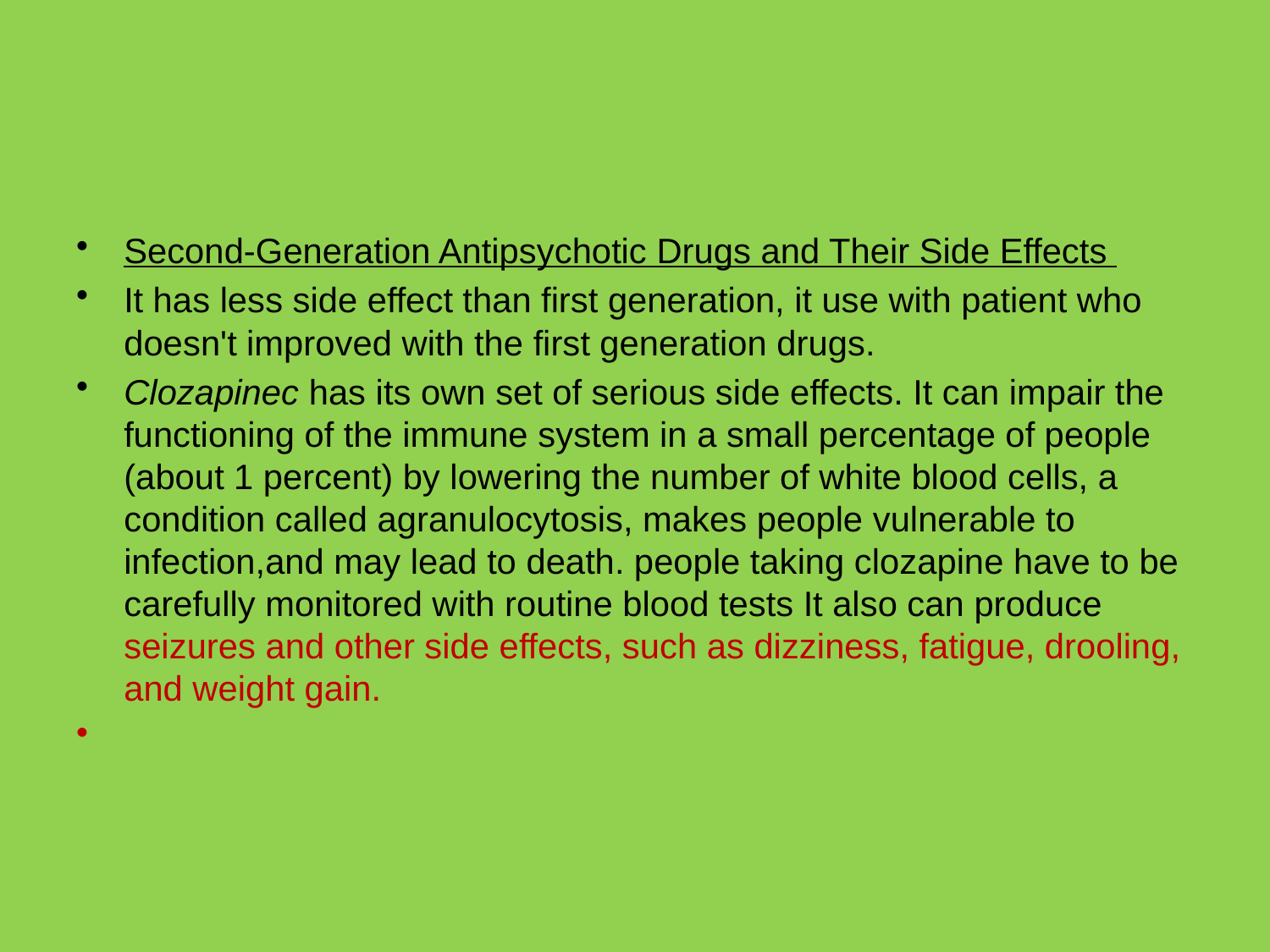

#
Second-Generation Antipsychotic Drugs and Their Side Effects
It has less side effect than first generation, it use with patient who doesn't improved with the first generation drugs.
Clozapinec has its own set of serious side effects. It can impair the functioning of the immune system in a small percentage of people (about 1 percent) by lowering the number of white blood cells, a condition called agranulocytosis, makes people vulnerable to infection,and may lead to death. people taking clozapine have to be carefully monitored with routine blood tests It also can produce seizures and other side effects, such as dizziness, fatigue, drooling, and weight gain.